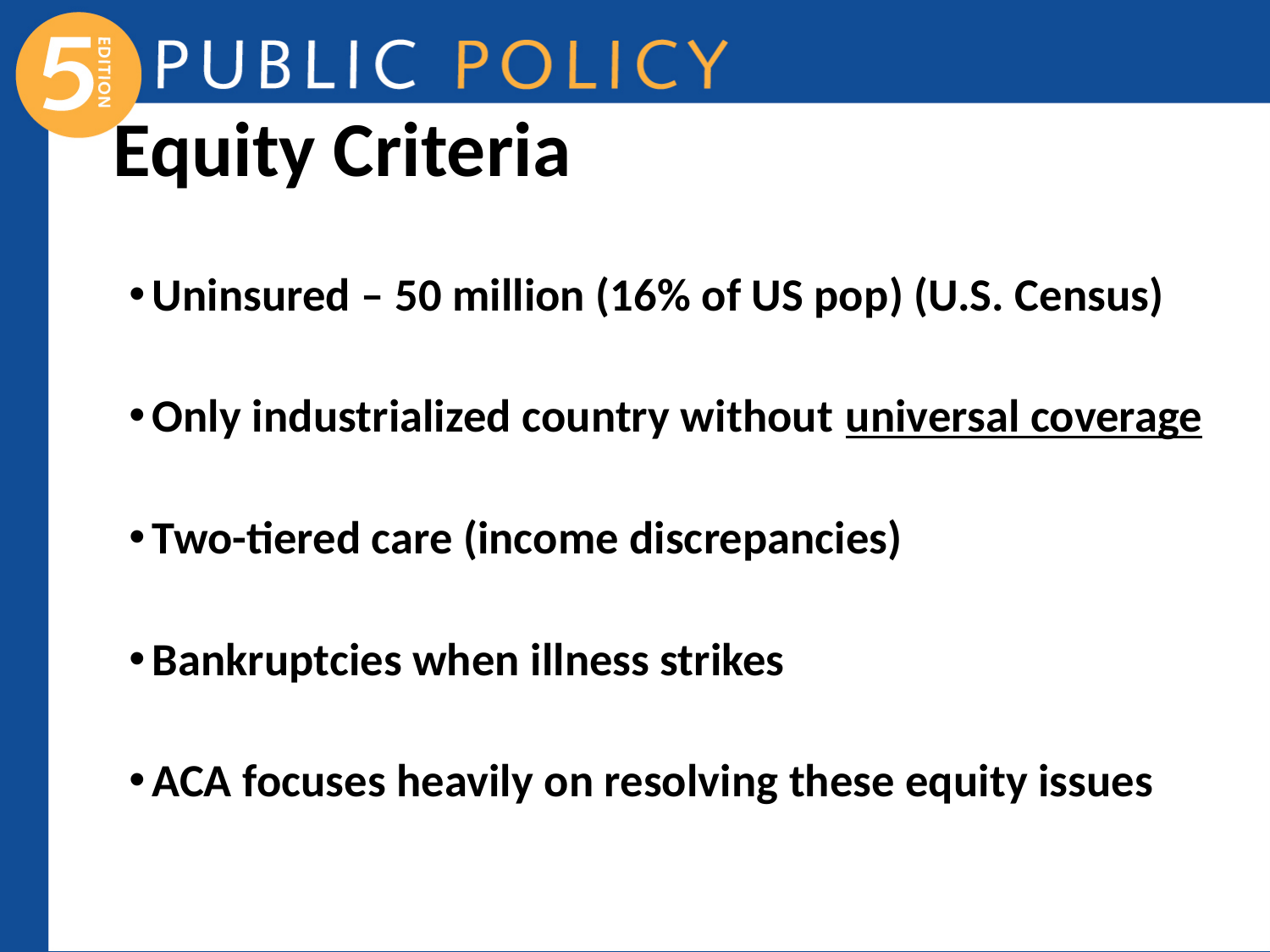

# Equity Criteria
Uninsured – 50 million (16% of US pop) (U.S. Census)

Only industrialized country without universal coverage

Two-tiered care (income discrepancies)

Bankruptcies when illness strikes

ACA focuses heavily on resolving these equity issues